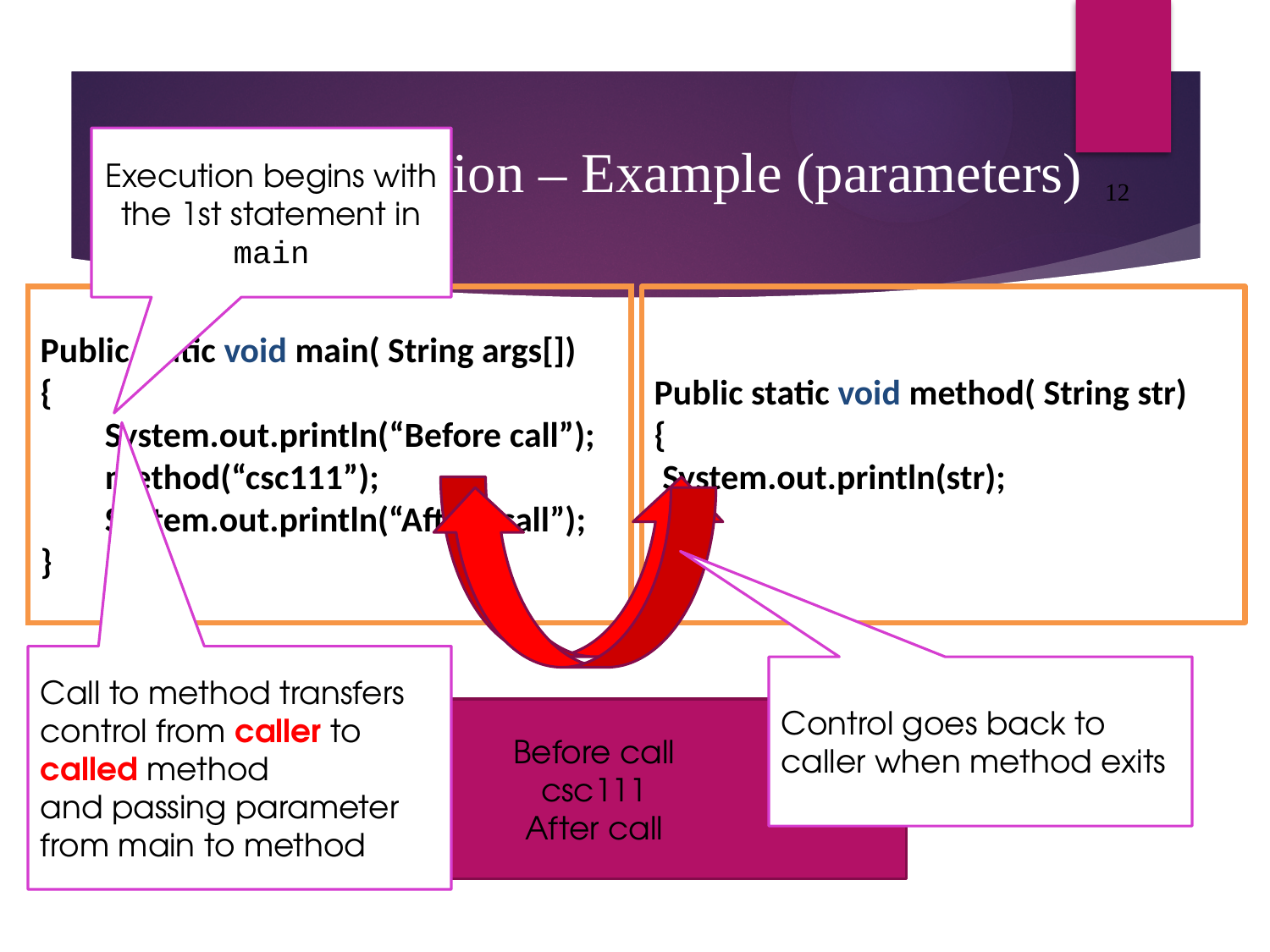

# Flow of Execution – Example (parameters)
12
Execution begins with the 1st statement in main
Public static void main( String args[])
{
        System.out.println(“Before call”);
        method(“csc111”);
        System.out.println(“Aftere call”);
}
Public static void method( String str)
{
 System.out.println(str);
}

Call to method transfers control from caller to called method
and passing parameter from main to method
Control goes back to caller when method exits
Before call
csc111
After call